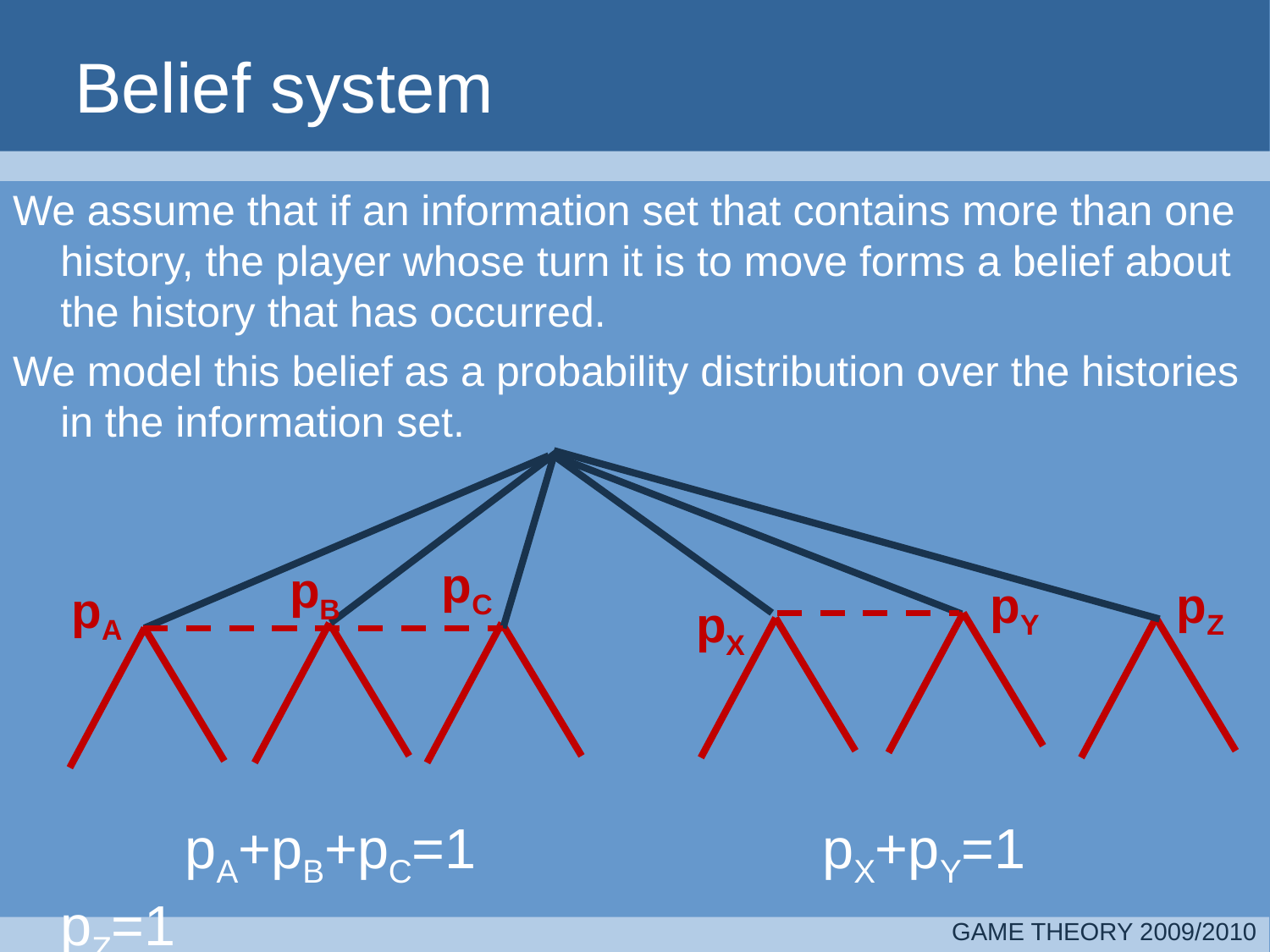

Belief system
We assume that if an information set that contains more than one history, the player whose turn it is to move forms a belief about the history that has occurred.
We model this belief as a probability distribution over the histories in the information set.

           pA+pB+pC=1			pX+pY=1	      pZ=1

pC
pB
pY
pZ
pA
pX
GAME THEORY 2009/2010